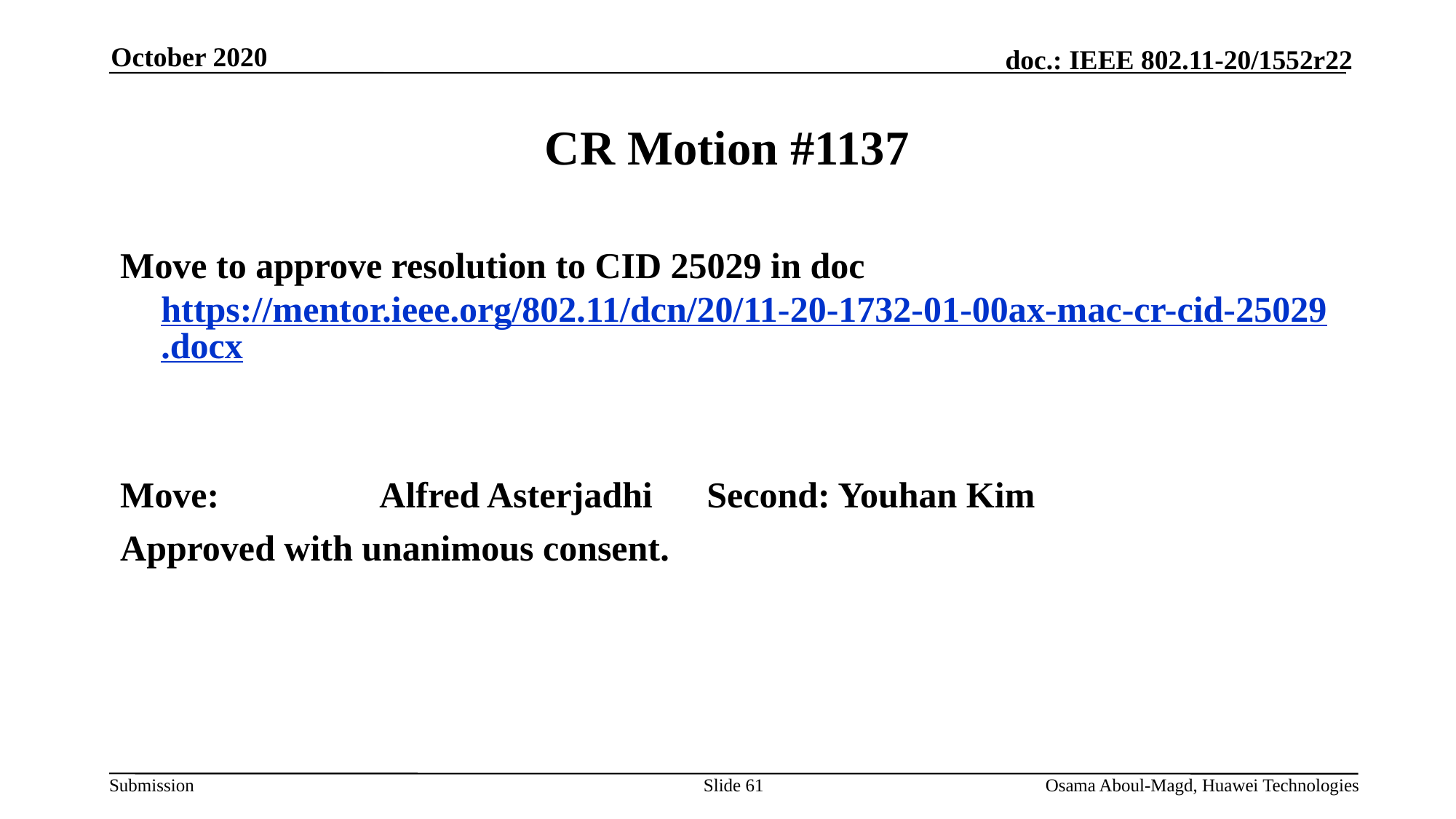

October 2020
# CR Motion #1137
Move to approve resolution to CID 25029 in doc https://mentor.ieee.org/802.11/dcn/20/11-20-1732-01-00ax-mac-cr-cid-25029.docx

Move:		Alfred Asterjadhi	Second: Youhan Kim
Approved with unanimous consent.
Slide 61
Osama Aboul-Magd, Huawei Technologies